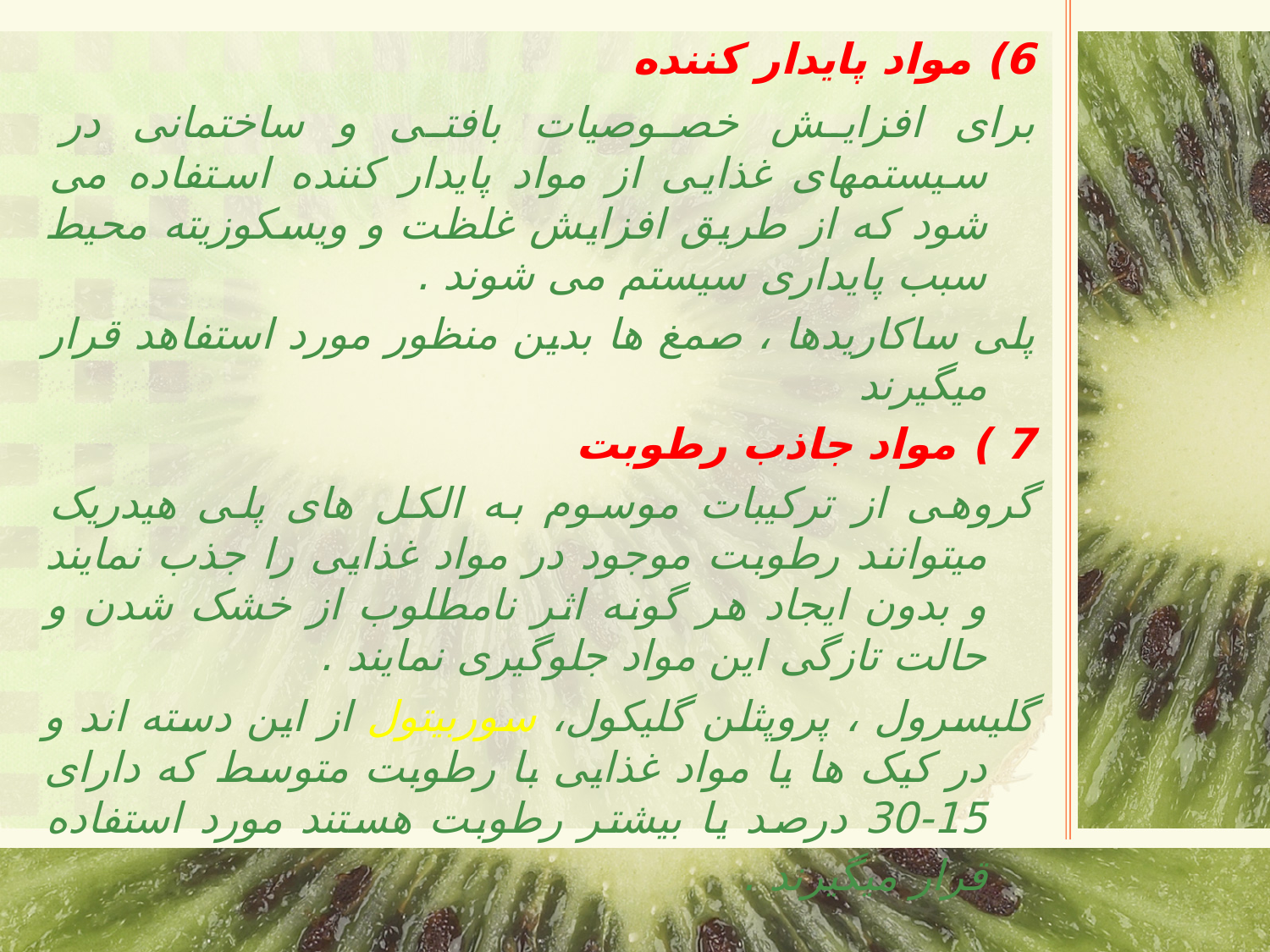

# 6) مواد پایدار کننده
برای افزایش خصوصیات بافتی و ساختمانی در سیستمهای غذایی از مواد پایدار کننده استفاده می شود که از طریق افزایش غلظت و ویسکوزیته محیط سبب پایداری سیستم می شوند .
پلی ساکاریدها ، صمغ ها بدین منظور مورد استفاهد قرار میگیرند
7 ) مواد جاذب رطوبت
گروهی از ترکیبات موسوم به الکل های پلی هیدریک میتوانند رطوبت موجود در مواد غذایی را جذب نمایند و بدون ایجاد هر گونه اثر نامطلوب از خشک شدن و حالت تازگی این مواد جلوگیری نمایند .
گلیسرول ، پروپثلن گلیکول، سوربیتول از این دسته اند و در کیک ها یا مواد غذایی با رطوبت متوسط که دارای 15-30 درصد یا بیشتر رطوبت هستند مورد استفاده قرار میگیرند .